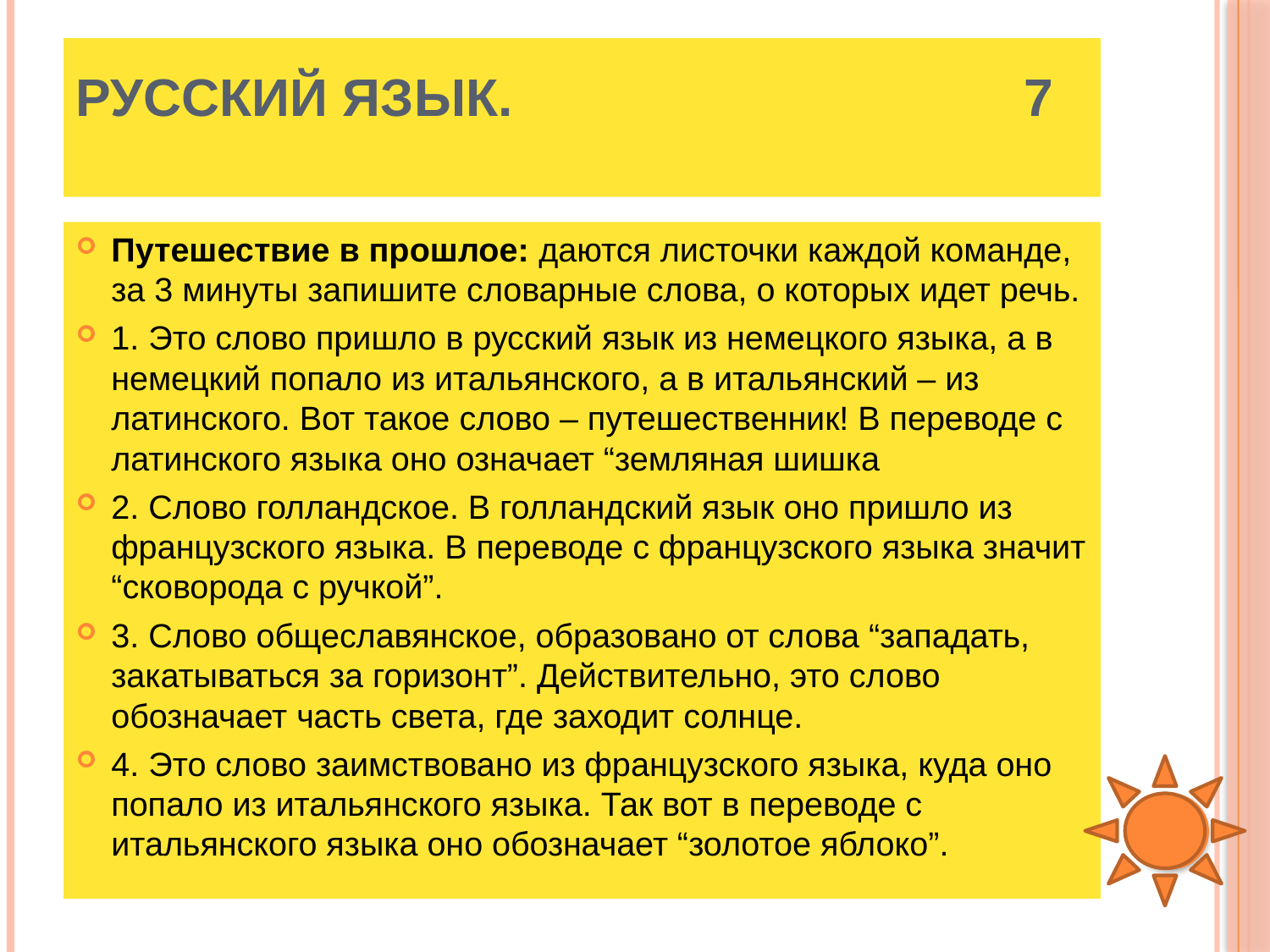

# Русский язык.                                   7
Путешествие в прошлое: даются листочки каждой команде, за 3 минуты запишите словарные слова, о которых идет речь.
1. Это слово пришло в русский язык из немецкого языка, а в немецкий попало из итальянского, а в итальянский – из латинского. Вот такое слово – путешественник! В переводе с латинского языка оно означает “земляная шишка
2. Слово голландское. В голландский язык оно пришло из французского языка. В переводе с французского языка значит “сковорода с ручкой”.
3. Слово общеславянское, образовано от слова “западать, закатываться за горизонт”. Действительно, это слово обозначает часть света, где заходит солнце.
4. Это слово заимствовано из французского языка, куда оно попало из итальянского языка. Так вот в переводе с итальянского языка оно обозначает “золотое яблоко”.